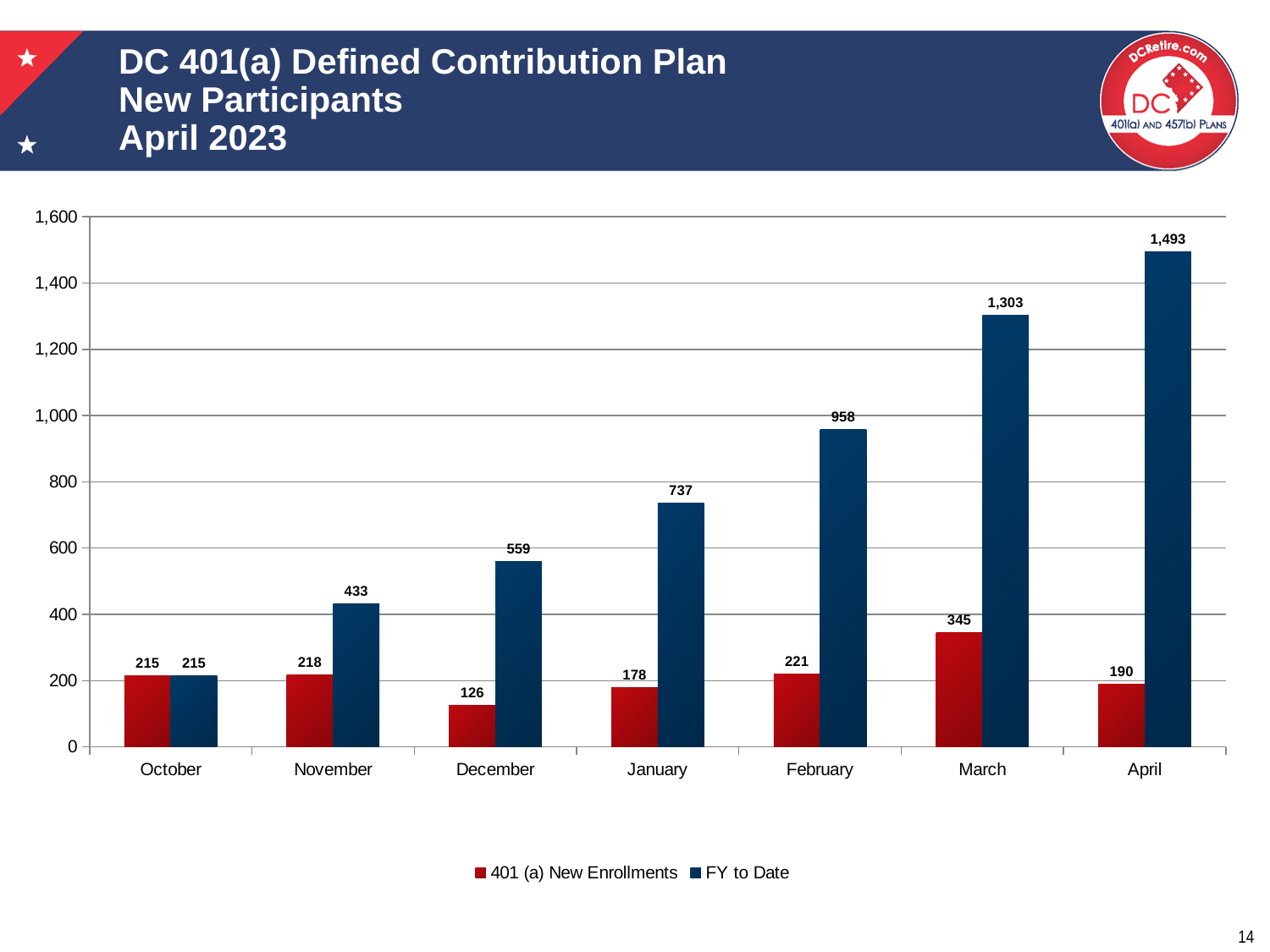

# DC 401(a) Defined Contribution Plan New Participants April 2023

### Chart

| Category | 401 (a) New Enrollments | FY to Date  |
|---|---|---|
| October | 215.0 | 215.0 |
| November | 218.0 | 433.0 |
| December | 126.0 | 559.0 |
| January | 178.0 | 737.0 |
| February | 221.0 | 958.0 |
| March | 345.0 | 1303.0 |
| April | 190.0 | 1493.0 |